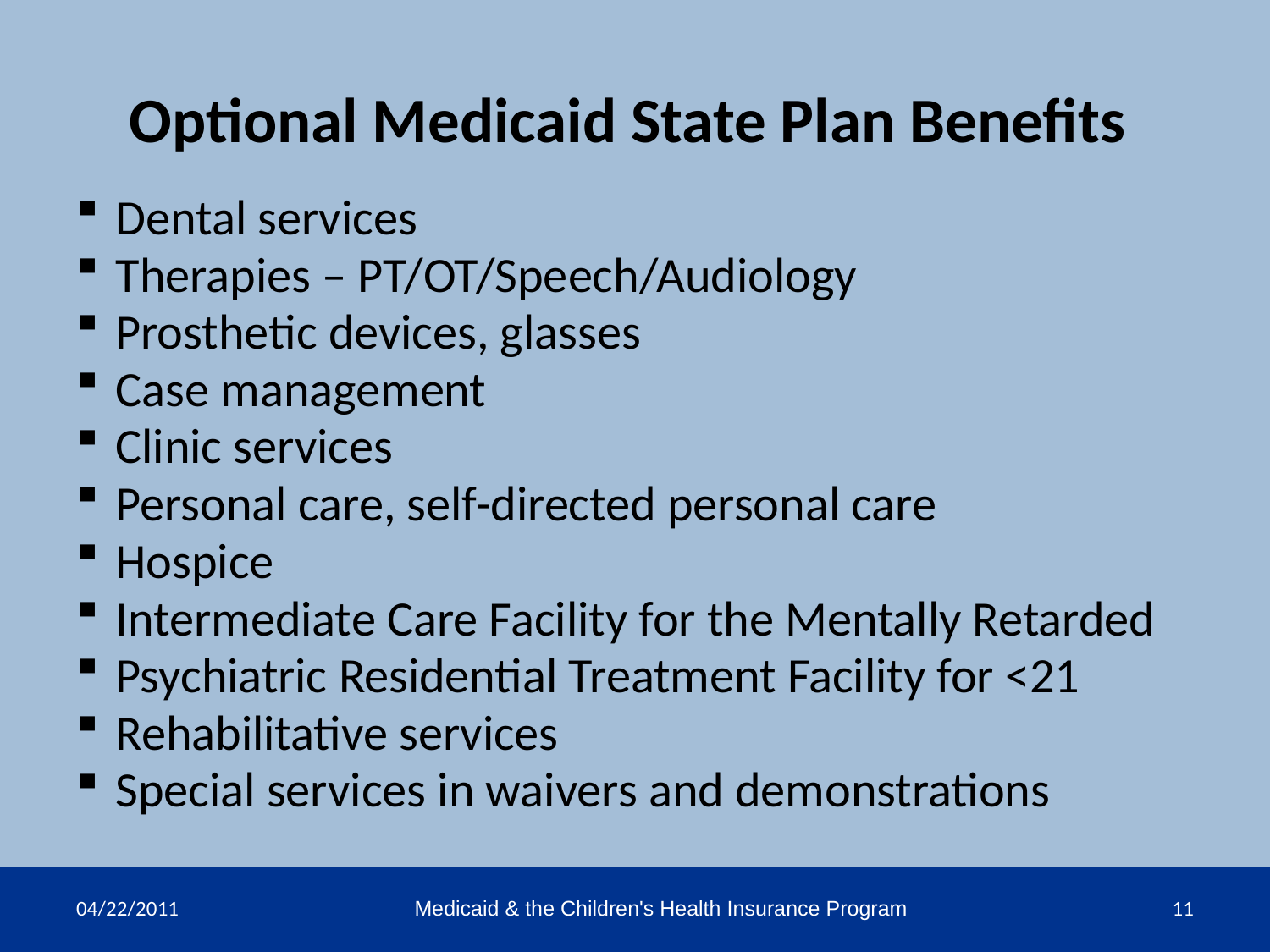

# Optional Medicaid State Plan Benefits
Dental services
Therapies – PT/OT/Speech/Audiology
Prosthetic devices, glasses
Case management
Clinic services
Personal care, self-directed personal care
Hospice
Intermediate Care Facility for the Mentally Retarded
Psychiatric Residential Treatment Facility for <21
Rehabilitative services
Special services in waivers and demonstrations
04/22/2011
Medicaid & the Children's Health Insurance Program
11